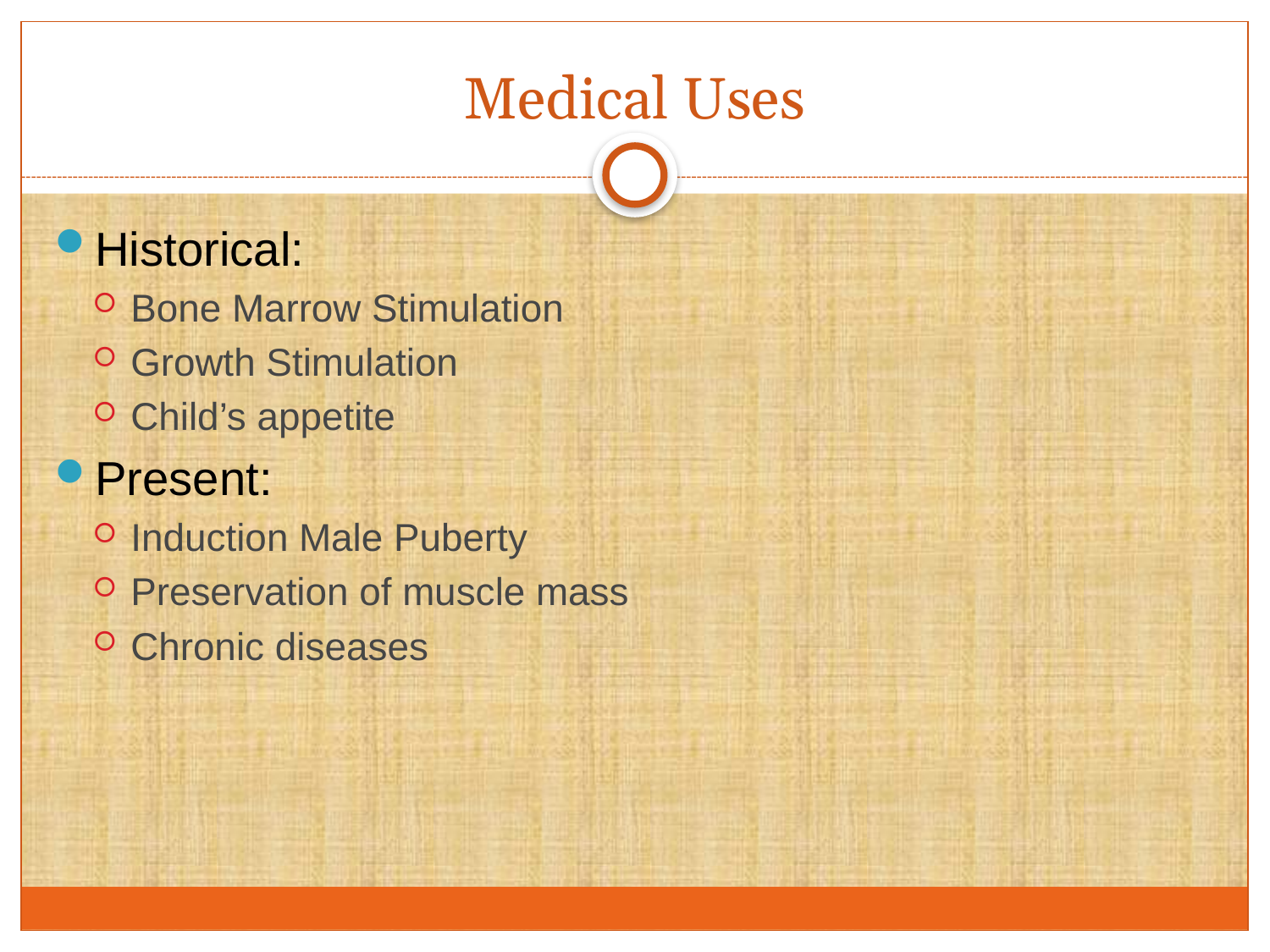

# Medical Uses
Historical:
Bone Marrow Stimulation
Growth Stimulation
Child’s appetite
Present:
Induction Male Puberty
Preservation of muscle mass
Chronic diseases